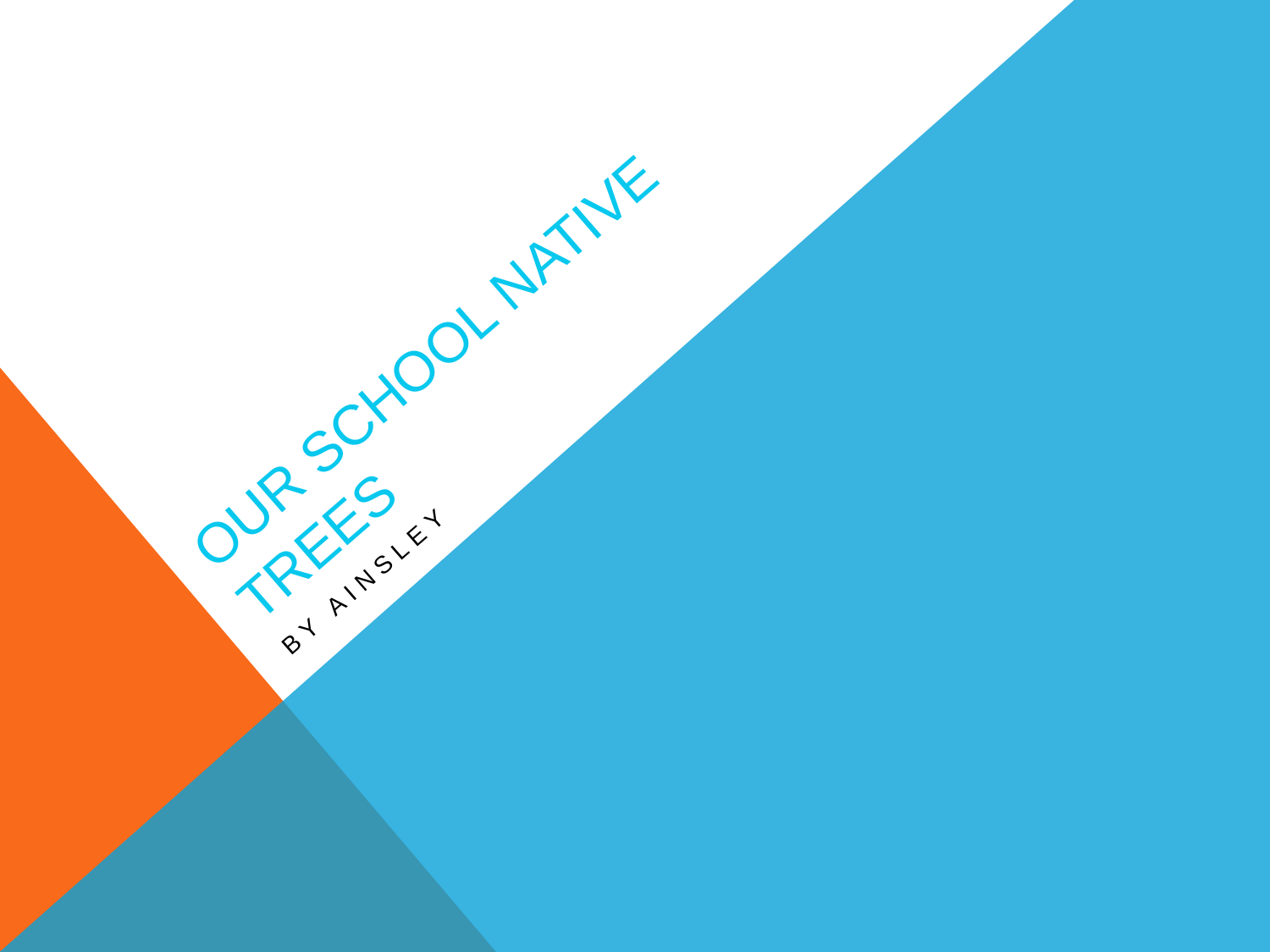

# Our School Native trees
By Ainsley